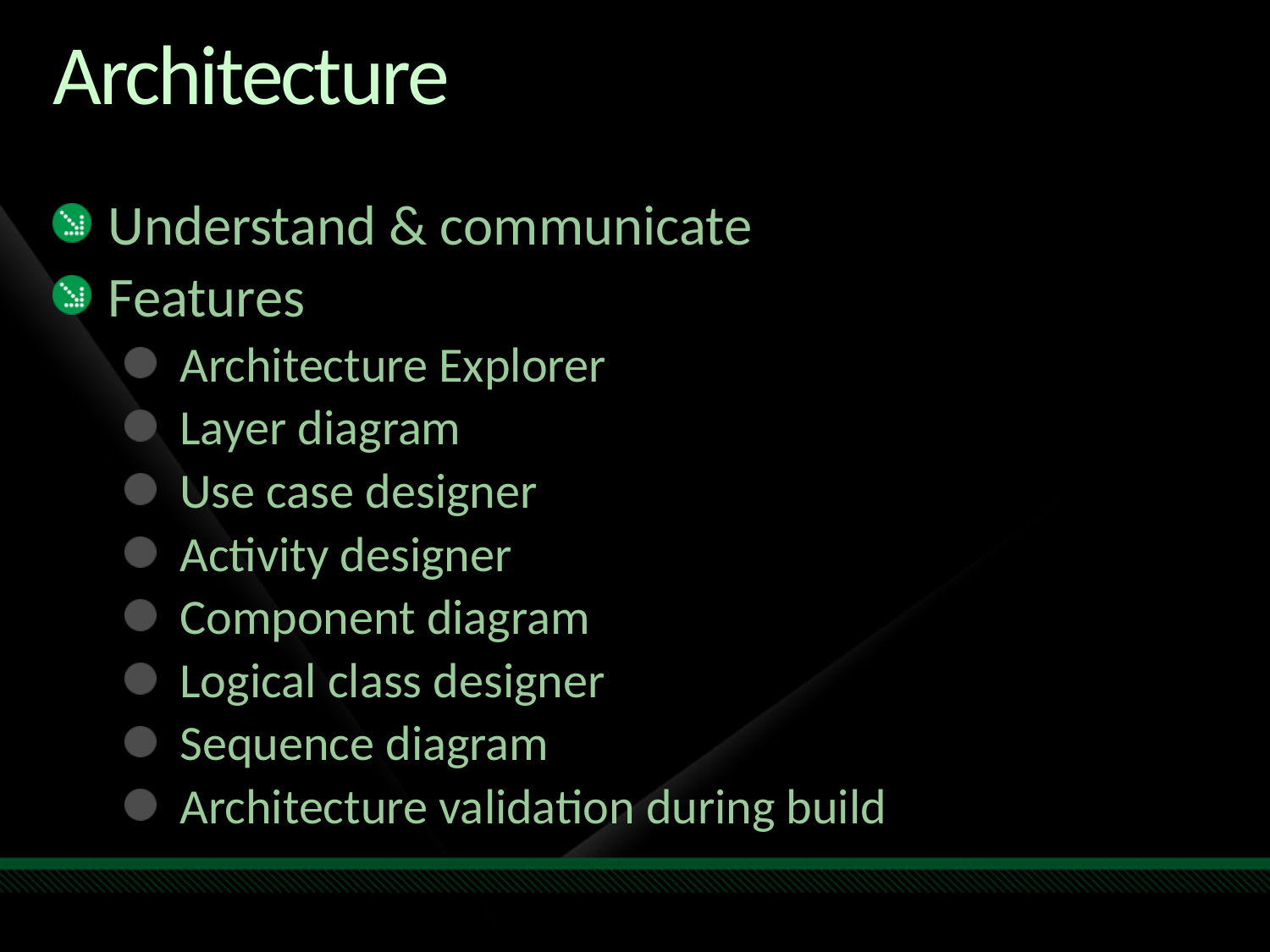

# Architecture
Understand & communicate
Features
Architecture Explorer
Layer diagram
Use case designer
Activity designer
Component diagram
Logical class designer
Sequence diagram
Architecture validation during build